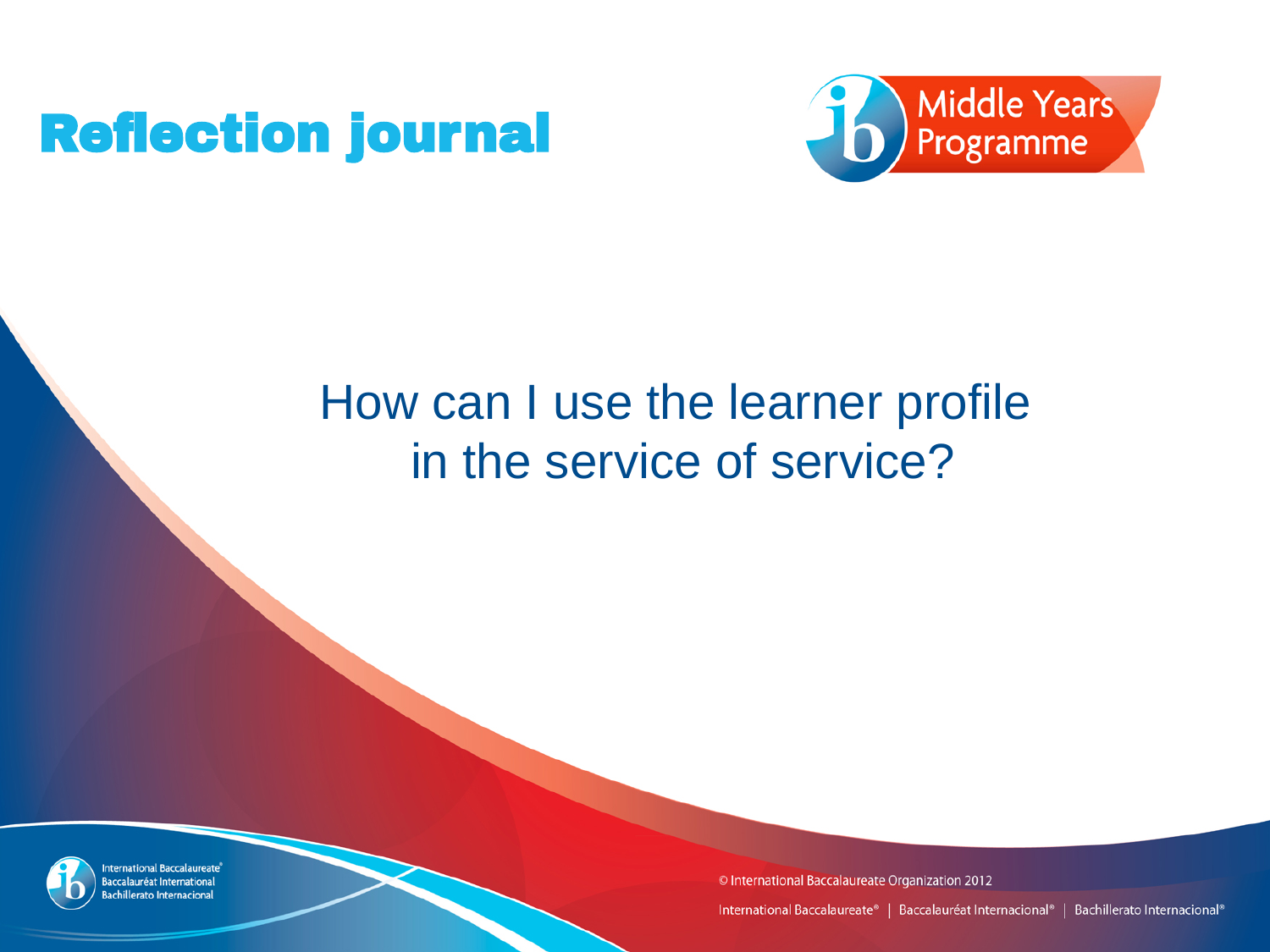

Reflection journal
How can I use the learner profile
in the service of service?